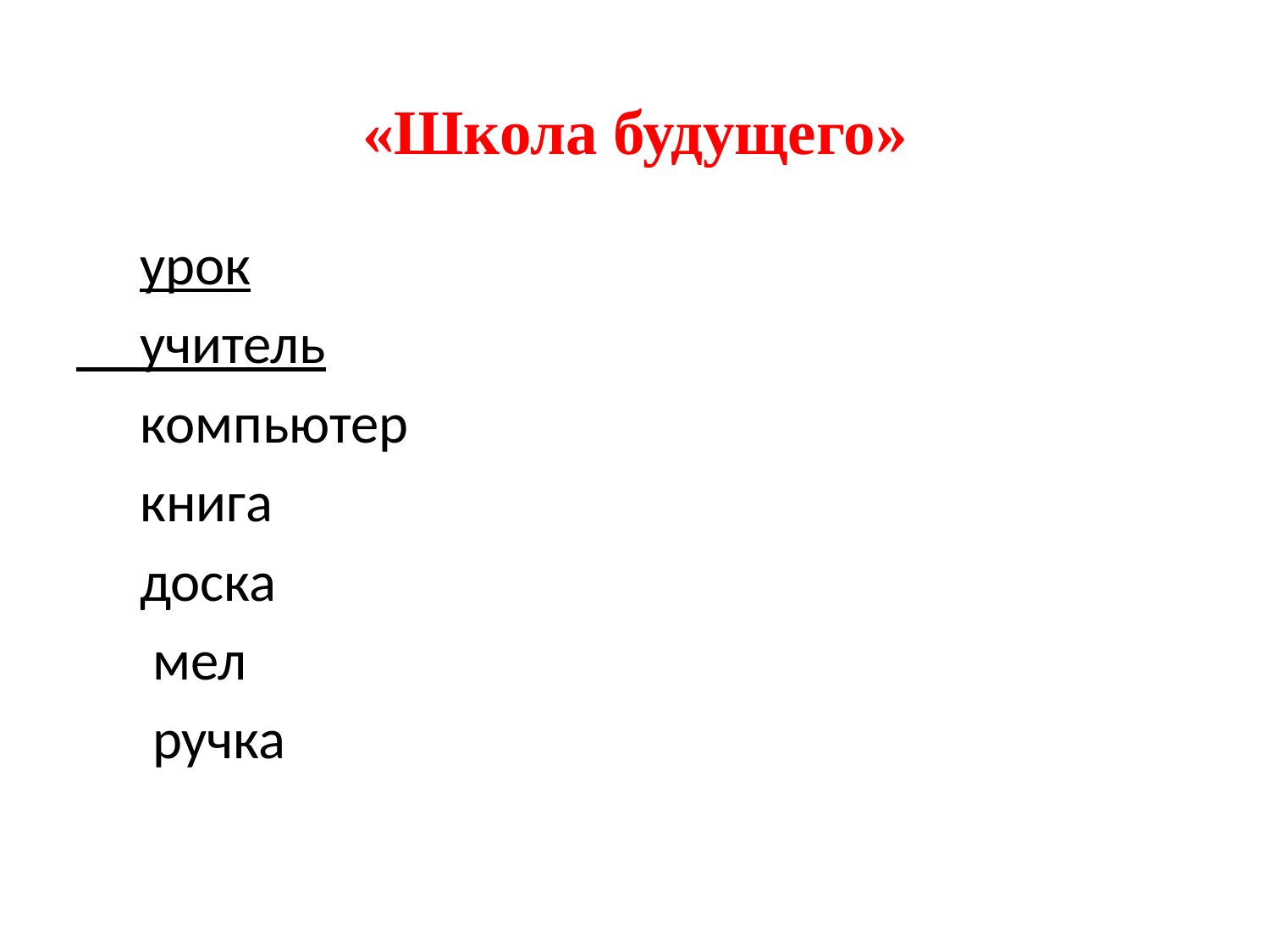

# «Школа будущего»
     урок
     учитель
     компьютер
     книга
     доска
      мел
      ручка